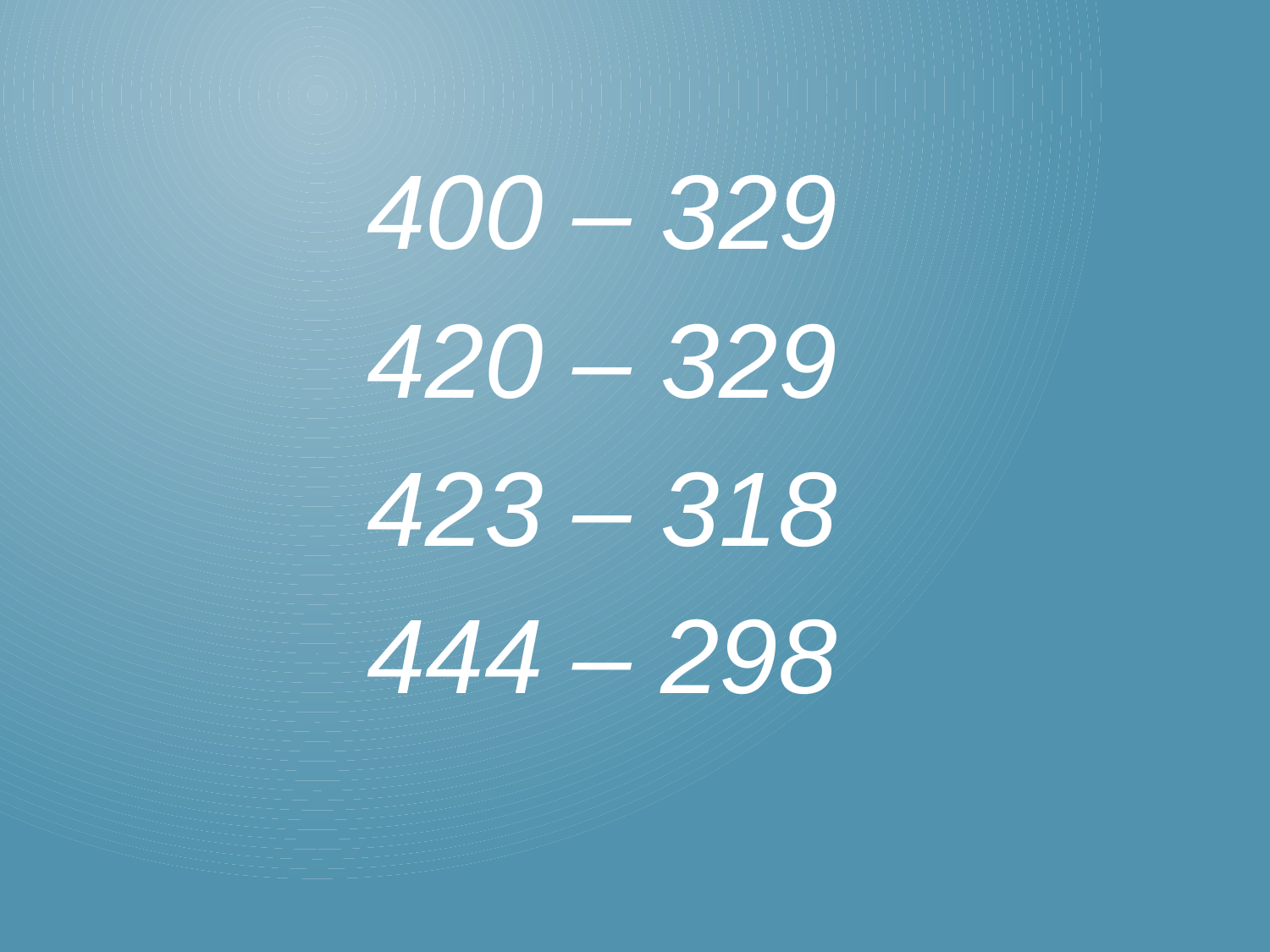

400 – 329
420 – 329
423 – 318
444 – 298